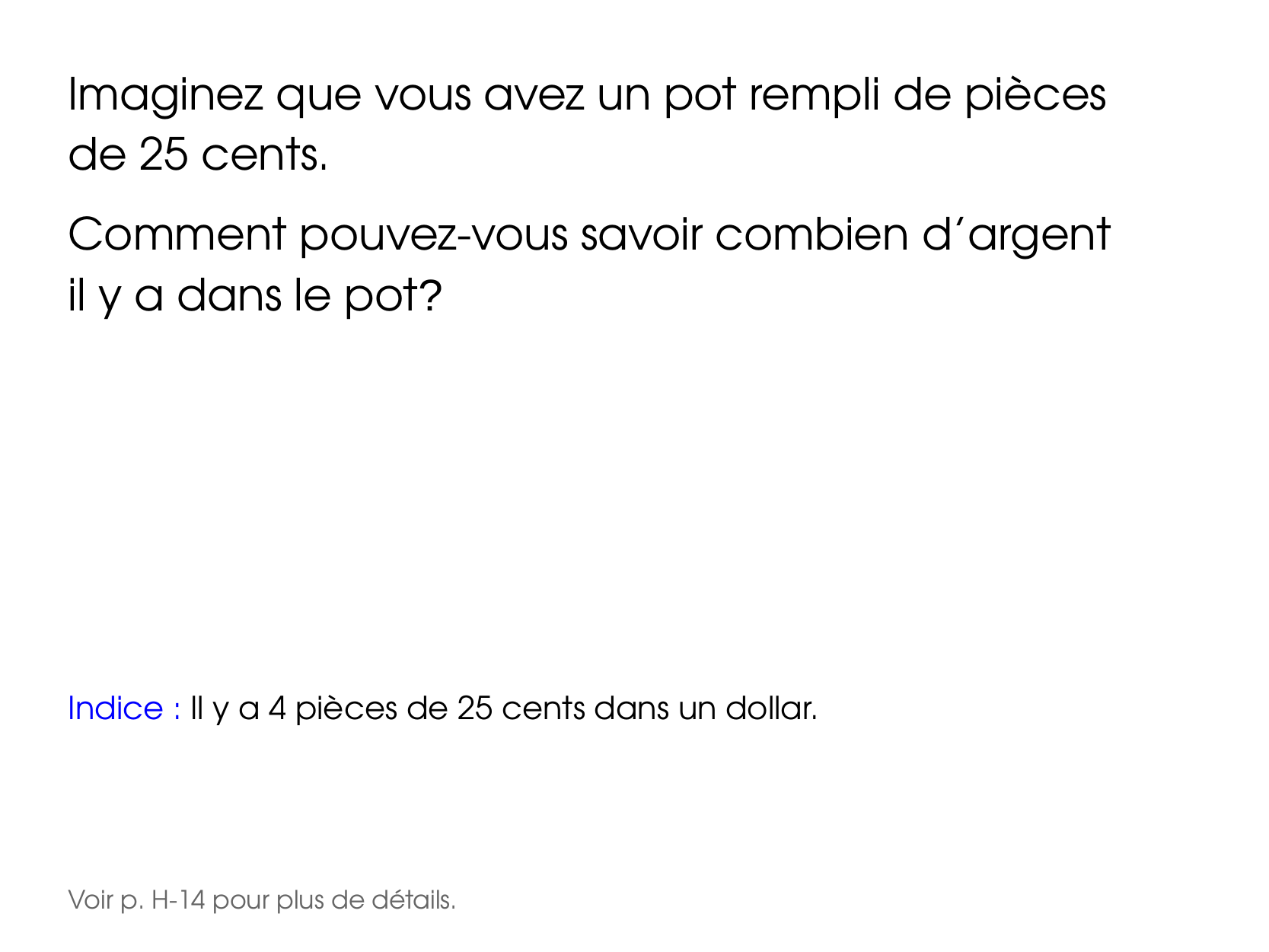

Imaginez que vous avez un pot rempli de pièces de 25 cents.
Comment pouvez-vous savoir combien d’argent il y a dans le pot?
Indice : Il y a 4 pièces de 25 cents dans un dollar.
Voir p. H-14 pour plus de détails.